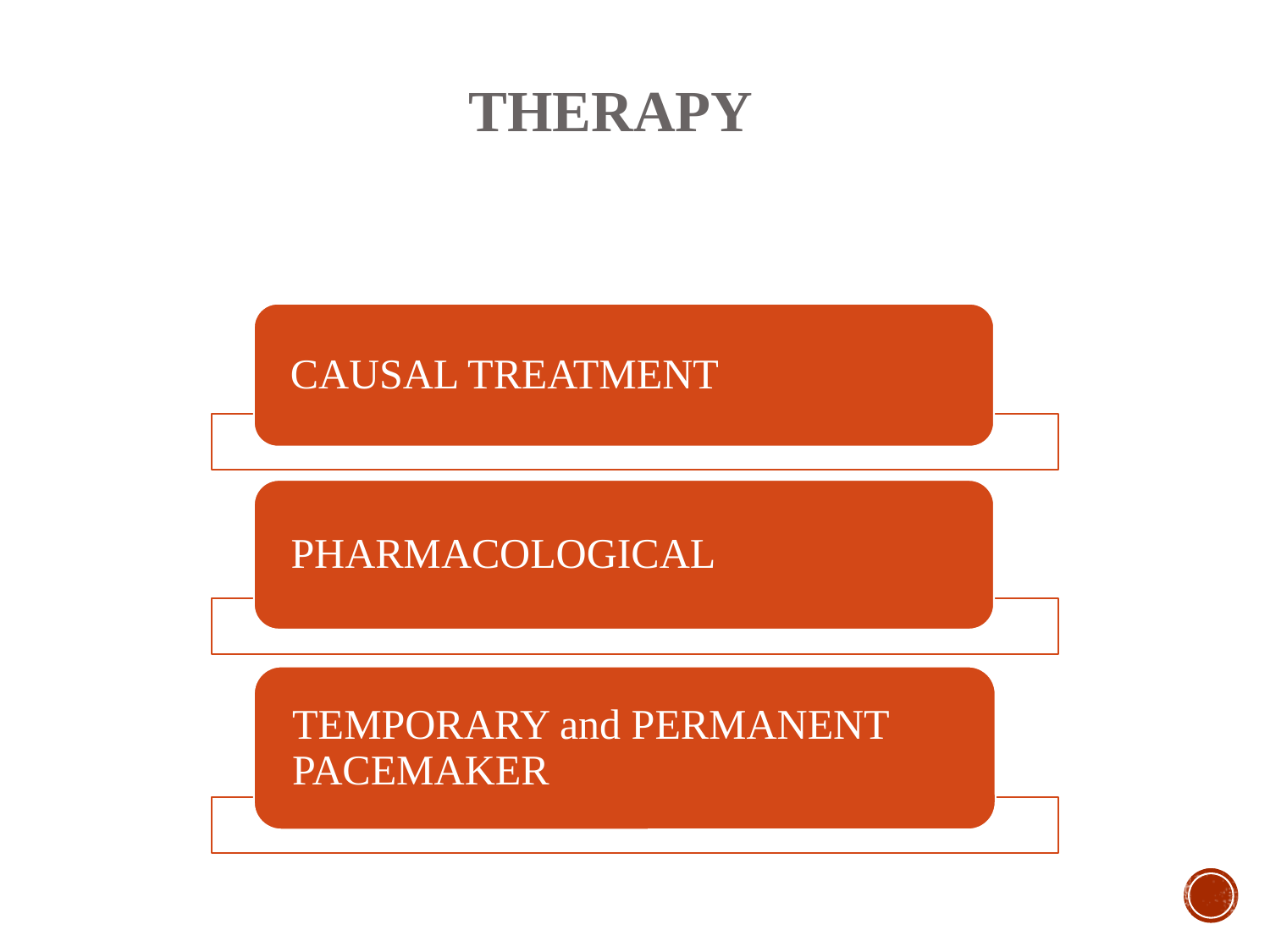

THERAPY
CAUSAL TREATMENT
PHARMACOLOGICAL
TEMPORARY and PERMANENT PACEMAKER